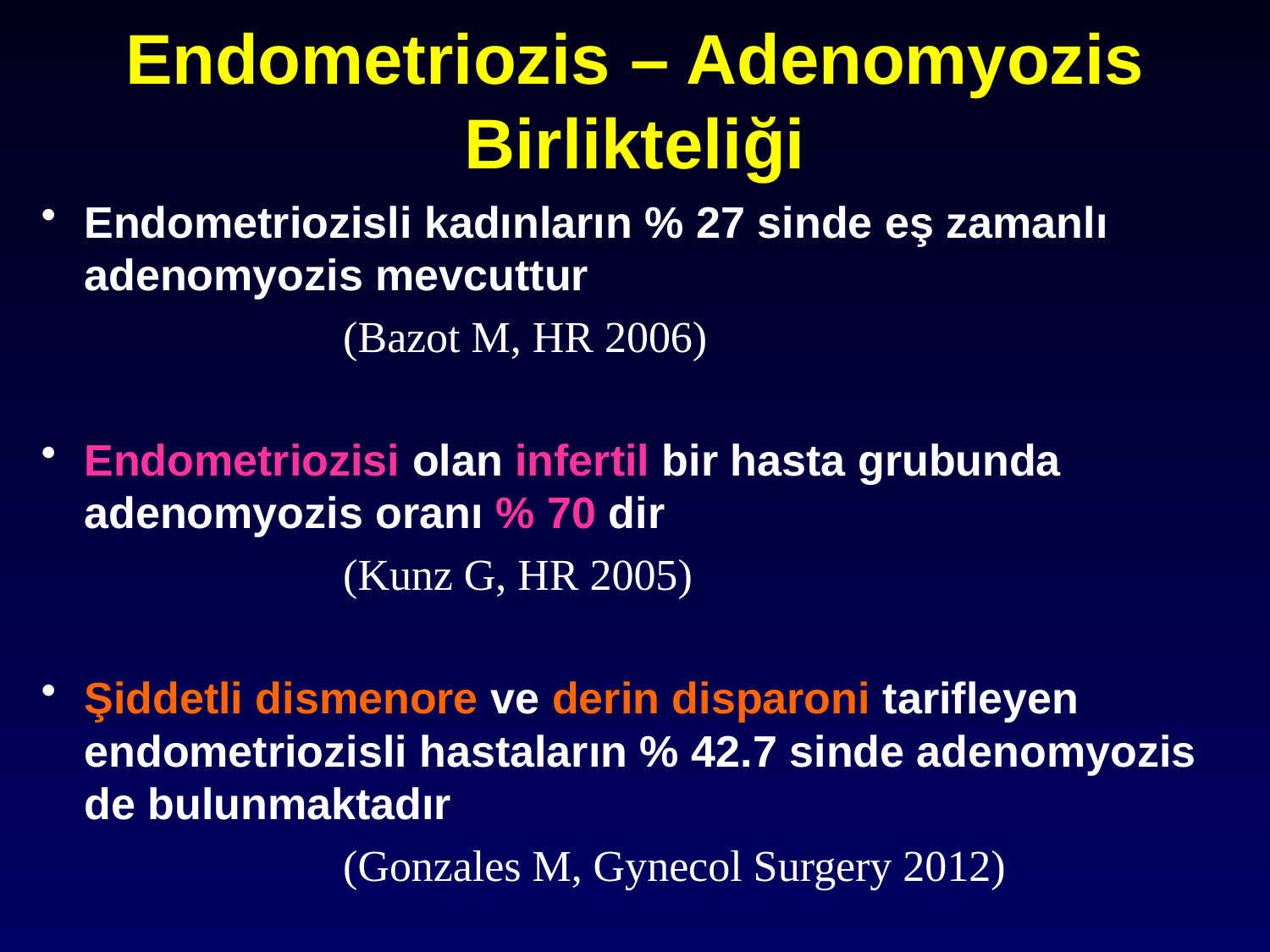

# Endometriozis – Adenomyozis Birlikteliği
Endometriozisli kadınların % 27 sinde eş zamanlı adenomyozis mevcuttur
		(Bazot M, HR 2006)

Endometriozisi olan infertil bir hasta grubunda adenomyozis oranı % 70 dir
		(Kunz G, HR 2005)

Şiddetli dismenore ve derin disparoni tarifleyen endometriozisli hastaların % 42.7 sinde adenomyozis de bulunmaktadır
		(Gonzales M, Gynecol Surgery 2012)